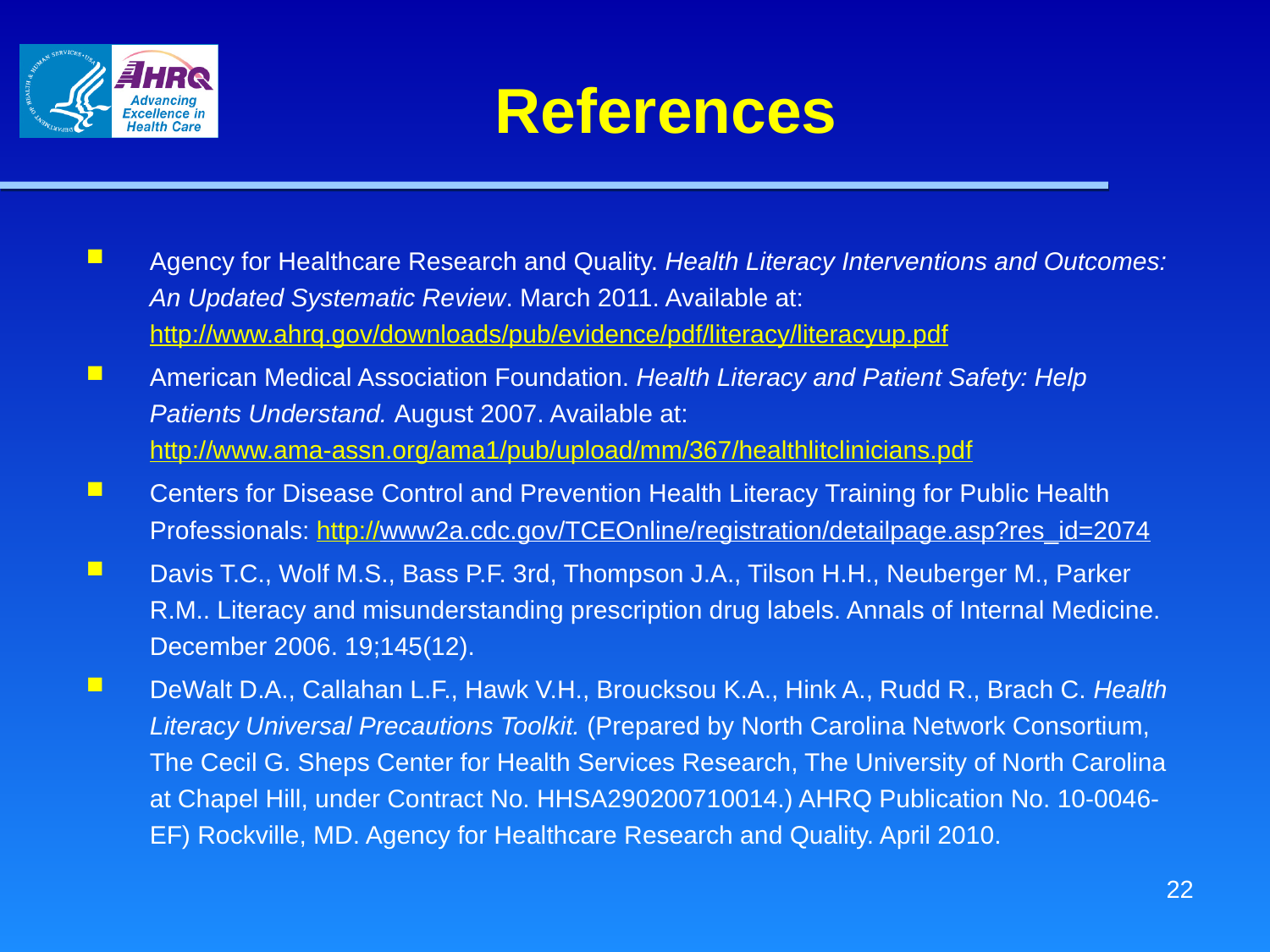

# References
Agency for Healthcare Research and Quality. Health Literacy Interventions and Outcomes: An Updated Systematic Review. March 2011. Available at: http://www.ahrq.gov/downloads/pub/evidence/pdf/literacy/literacyup.pdf
American Medical Association Foundation. Health Literacy and Patient Safety: Help Patients Understand. August 2007. Available at: http://www.ama-assn.org/ama1/pub/upload/mm/367/healthlitclinicians.pdf
Centers for Disease Control and Prevention Health Literacy Training for Public Health Professionals: http://www2a.cdc.gov/TCEOnline/registration/detailpage.asp?res_id=2074
Davis T.C., Wolf M.S., Bass P.F. 3rd, Thompson J.A., Tilson H.H., Neuberger M., Parker R.M.. Literacy and misunderstanding prescription drug labels. Annals of Internal Medicine. December 2006. 19;145(12).
DeWalt D.A., Callahan L.F., Hawk V.H., Broucksou K.A., Hink A., Rudd R., Brach C. Health Literacy Universal Precautions Toolkit. (Prepared by North Carolina Network Consortium, The Cecil G. Sheps Center for Health Services Research, The University of North Carolina at Chapel Hill, under Contract No. HHSA290200710014.) AHRQ Publication No. 10-0046-EF) Rockville, MD. Agency for Healthcare Research and Quality. April 2010.

22